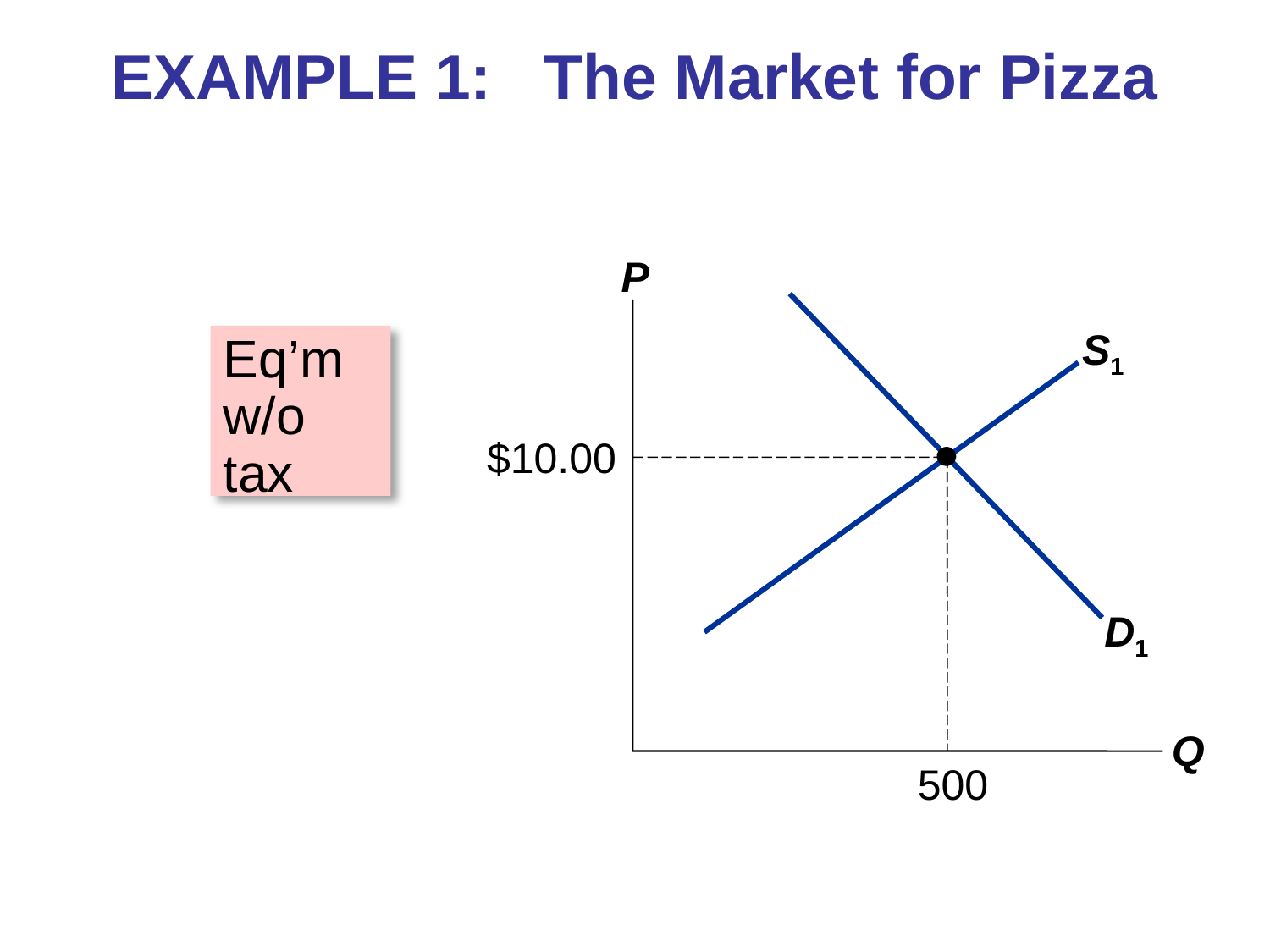

# EXAMPLE 1:   The Market for Pizza
P

Q

D1
S1

Eq’m
w/o tax
$10.00

500